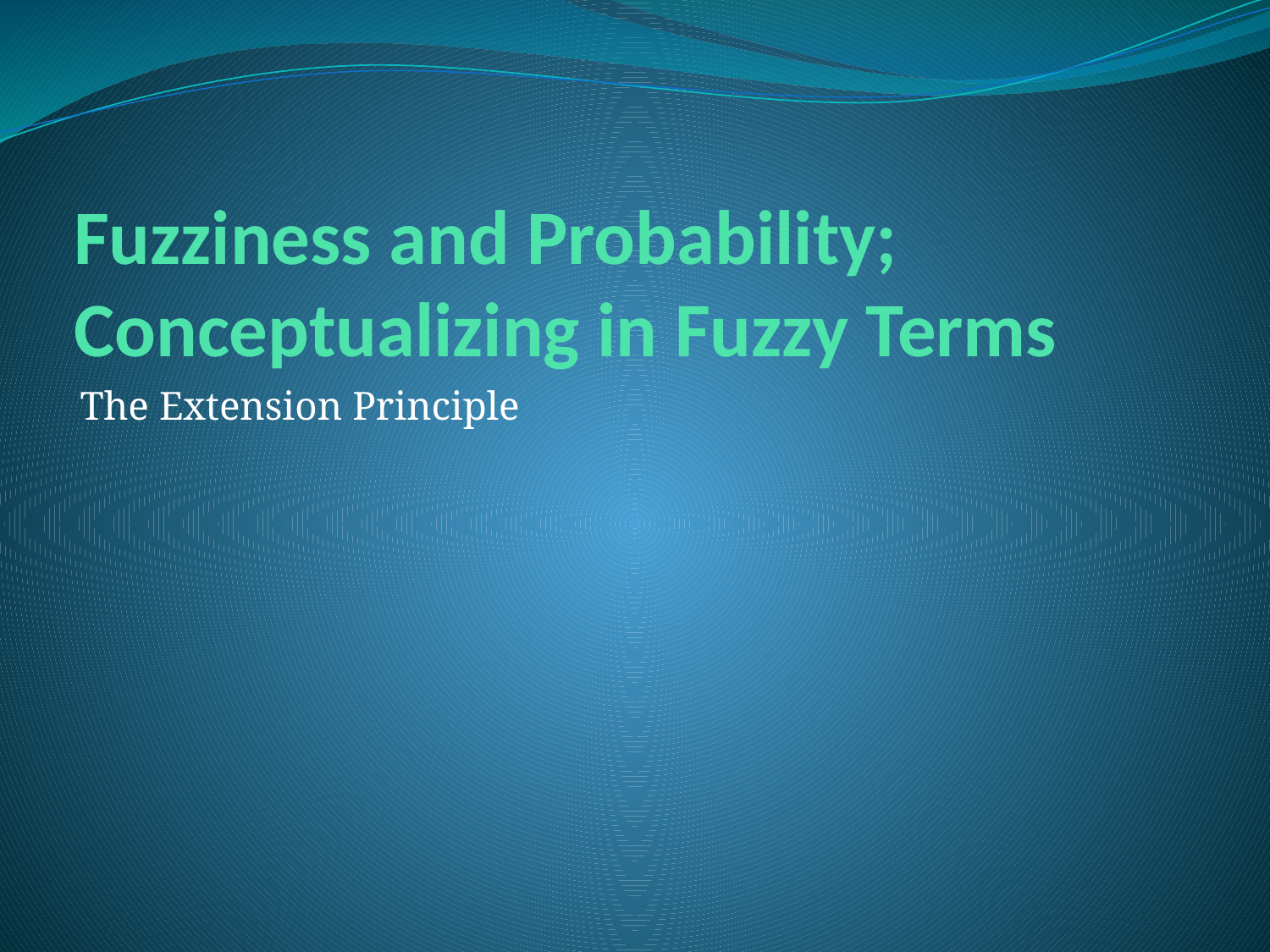

# Fuzziness and Probability; Conceptualizing in Fuzzy Terms
The Extension Principle